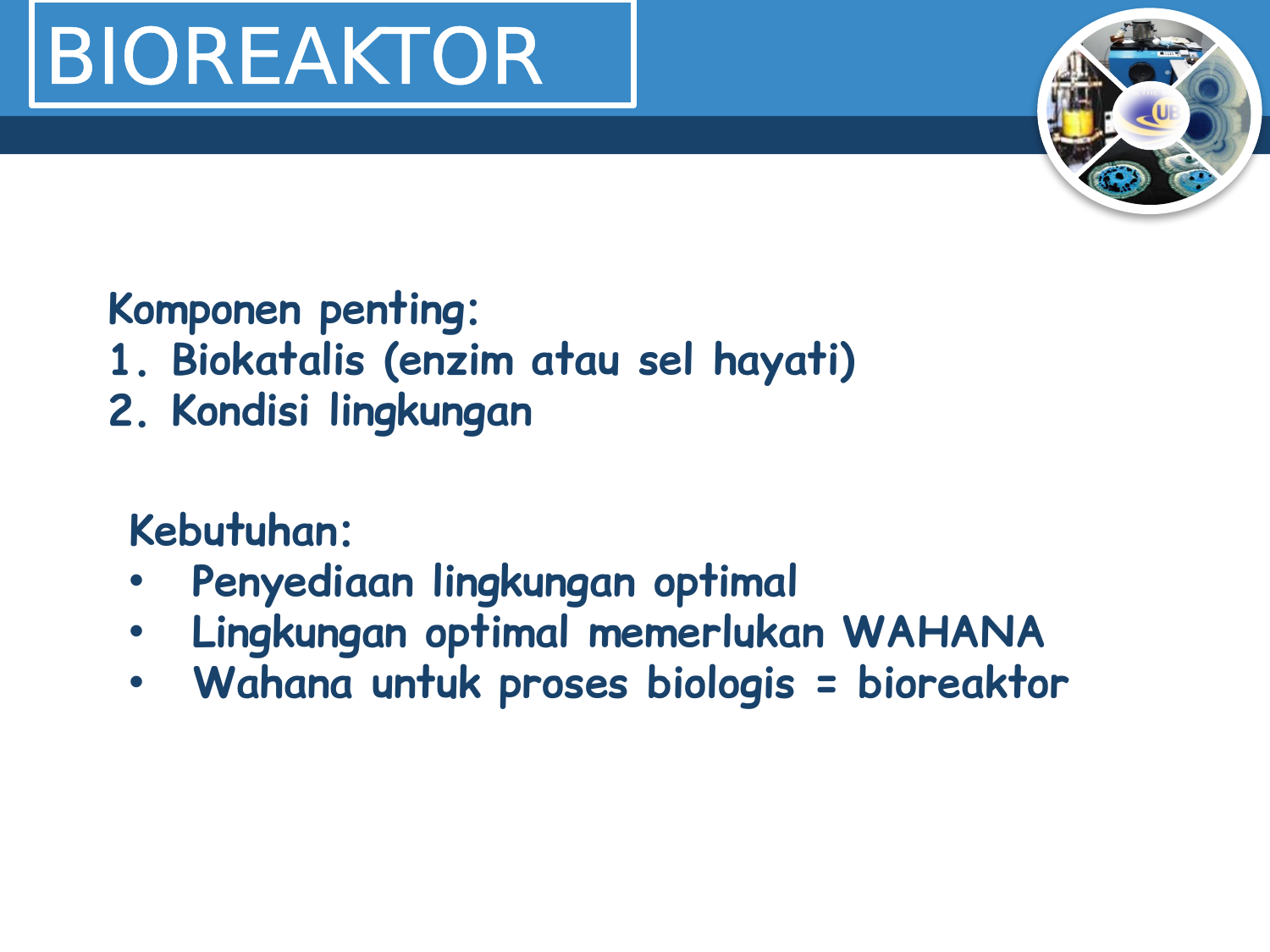

BIOREAKTOR
Komponen penting:
Biokatalis (enzim atau sel hayati)
Kondisi lingkungan
Kebutuhan:
Penyediaan lingkungan optimal
Lingkungan optimal memerlukan WAHANA
Wahana untuk proses biologis = bioreaktor